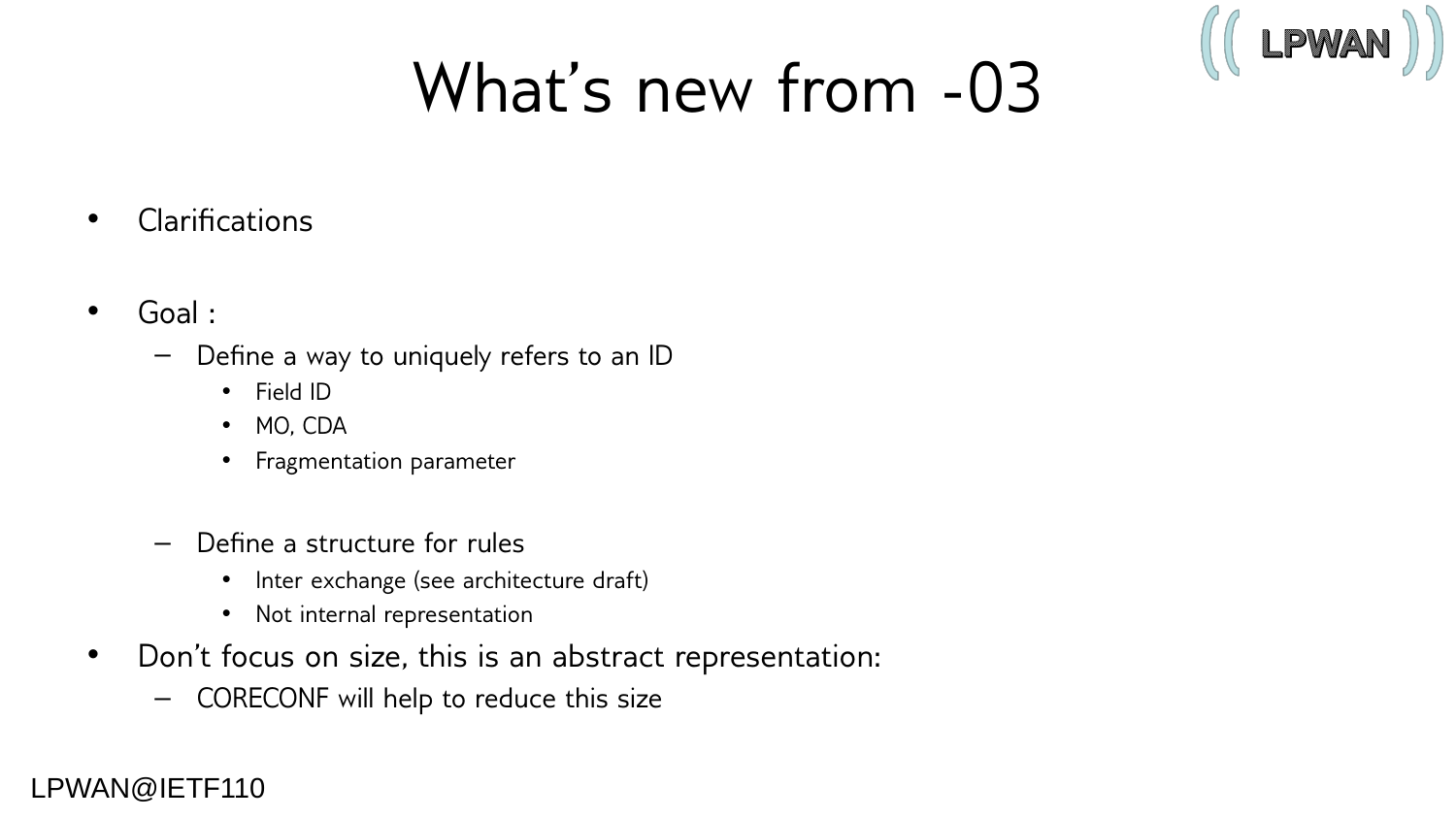

# What’s new from -03
Clarifications

Goal :
Define a way to uniquely refers to an ID
Field ID
MO, CDA
Fragmentation parameter

Define a structure for rules
Inter exchange (see architecture draft)
Not internal representation
Don’t focus on size, this is an abstract representation:
CORECONF will help to reduce this size